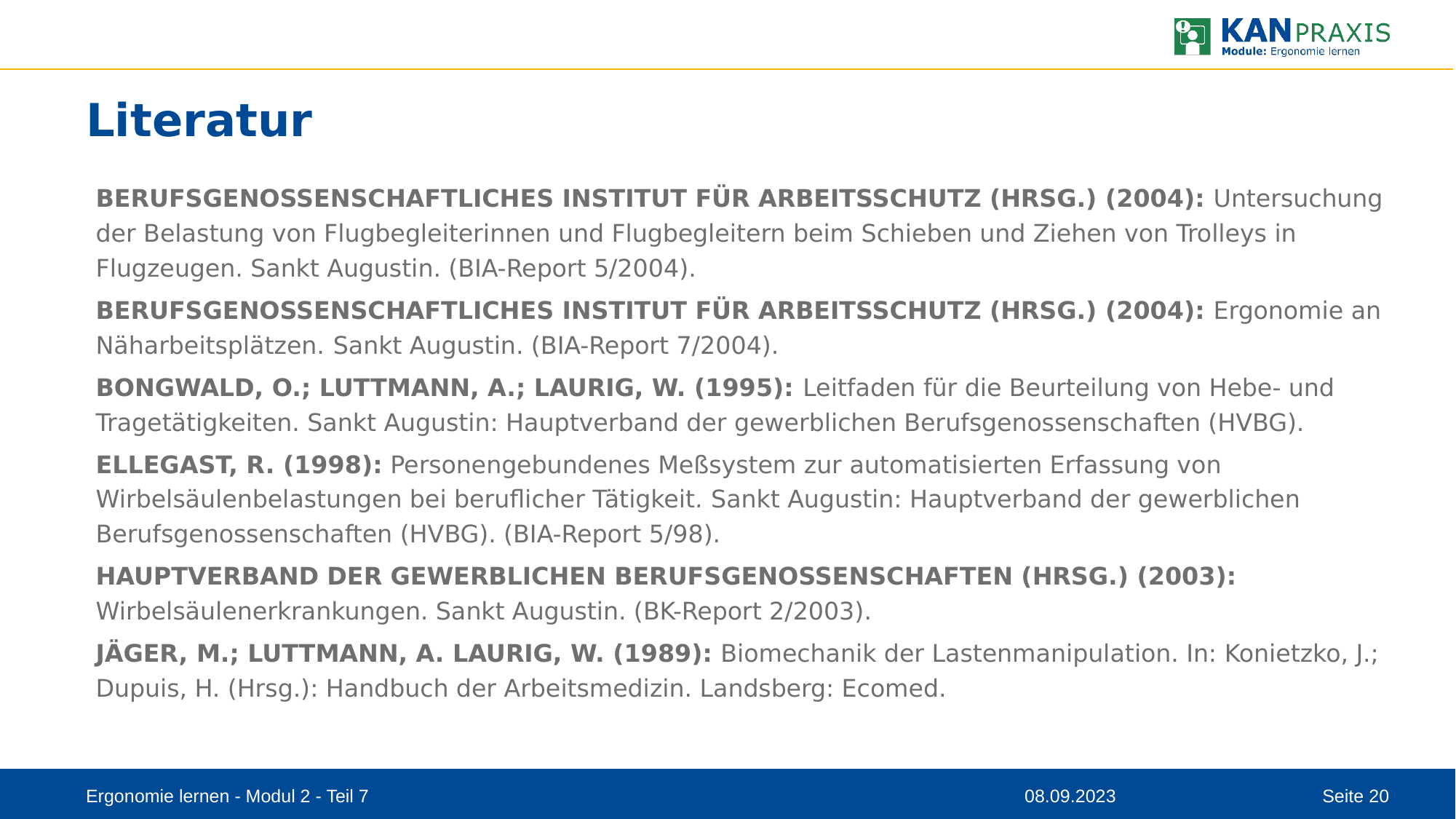

# Literatur
BERUFSGENOSSENSCHAFTLICHES INSTITUT FÜR ARBEITSSCHUTZ (HRSG.) (2004): Untersuchung der Belastung von Flugbegleiterinnen und Flugbegleitern beim Schieben und Ziehen von Trolleys in Flugzeugen. Sankt Augustin. (BIA-Report 5/2004).
BERUFSGENOSSENSCHAFTLICHES INSTITUT FÜR ARBEITSSCHUTZ (HRSG.) (2004): Ergonomie an Näharbeitsplätzen. Sankt Augustin. (BIA-Report 7/2004).
BONGWALD, O.; LUTTMANN, A.; LAURIG, W. (1995): Leitfaden für die Beurteilung von Hebe- und Tragetätigkeiten. Sankt Augustin: Hauptverband der gewerblichen Berufsgenossenschaften (HVBG).
ELLEGAST, R. (1998): Personengebundenes Meßsystem zur automatisierten Erfassung von Wirbelsäulenbelastungen bei beruflicher Tätigkeit. Sankt Augustin: Hauptverband der gewerblichen Berufsgenossenschaften (HVBG). (BIA-Report 5/98).
HAUPTVERBAND DER GEWERBLICHEN BERUFSGENOSSENSCHAFTEN (HRSG.) (2003): Wirbelsäulenerkrankungen. Sankt Augustin. (BK-Report 2/2003).
JÄGER, M.; LUTTMANN, A. LAURIG, W. (1989): Biomechanik der Lastenmanipulation. In: Konietzko, J.; Dupuis, H. (Hrsg.): Handbuch der Arbeitsmedizin. Landsberg: Ecomed.

Ergonomie lernen - Modul 2 - Teil 7
08.09.2023
Seite 20